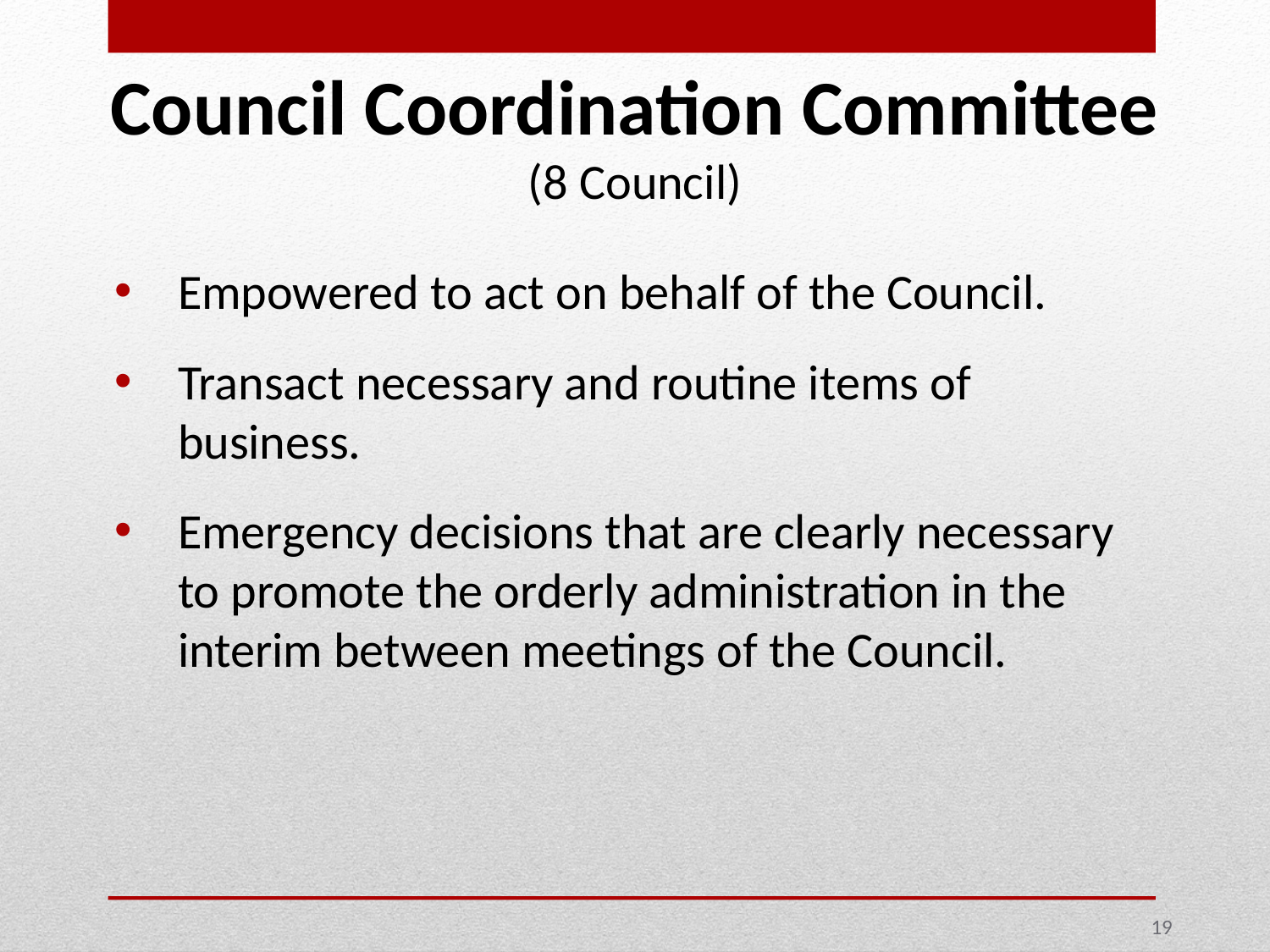

Council Coordination Committee
(8 Council)
Empowered to act on behalf of the Council.
Transact necessary and routine items of business.
Emergency decisions that are clearly necessary to promote the orderly administration in the interim between meetings of the Council.

19